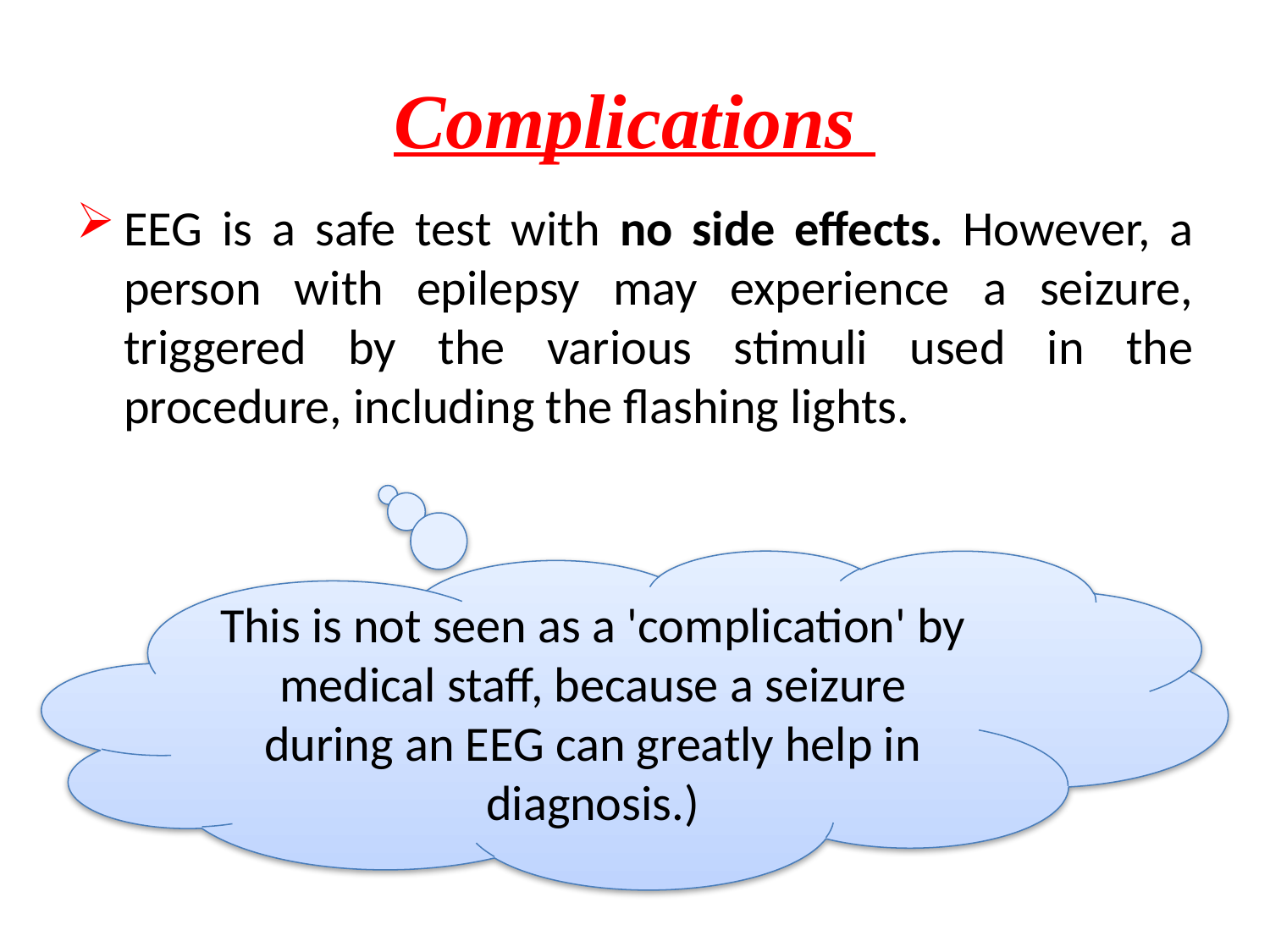

# Complications
EEG is a safe test with no side effects. However, a person with epilepsy may experience a seizure, triggered by the various stimuli used in the procedure, including the flashing lights.
This is not seen as a 'complication' by medical staff, because a seizure during an EEG can greatly help in diagnosis.)